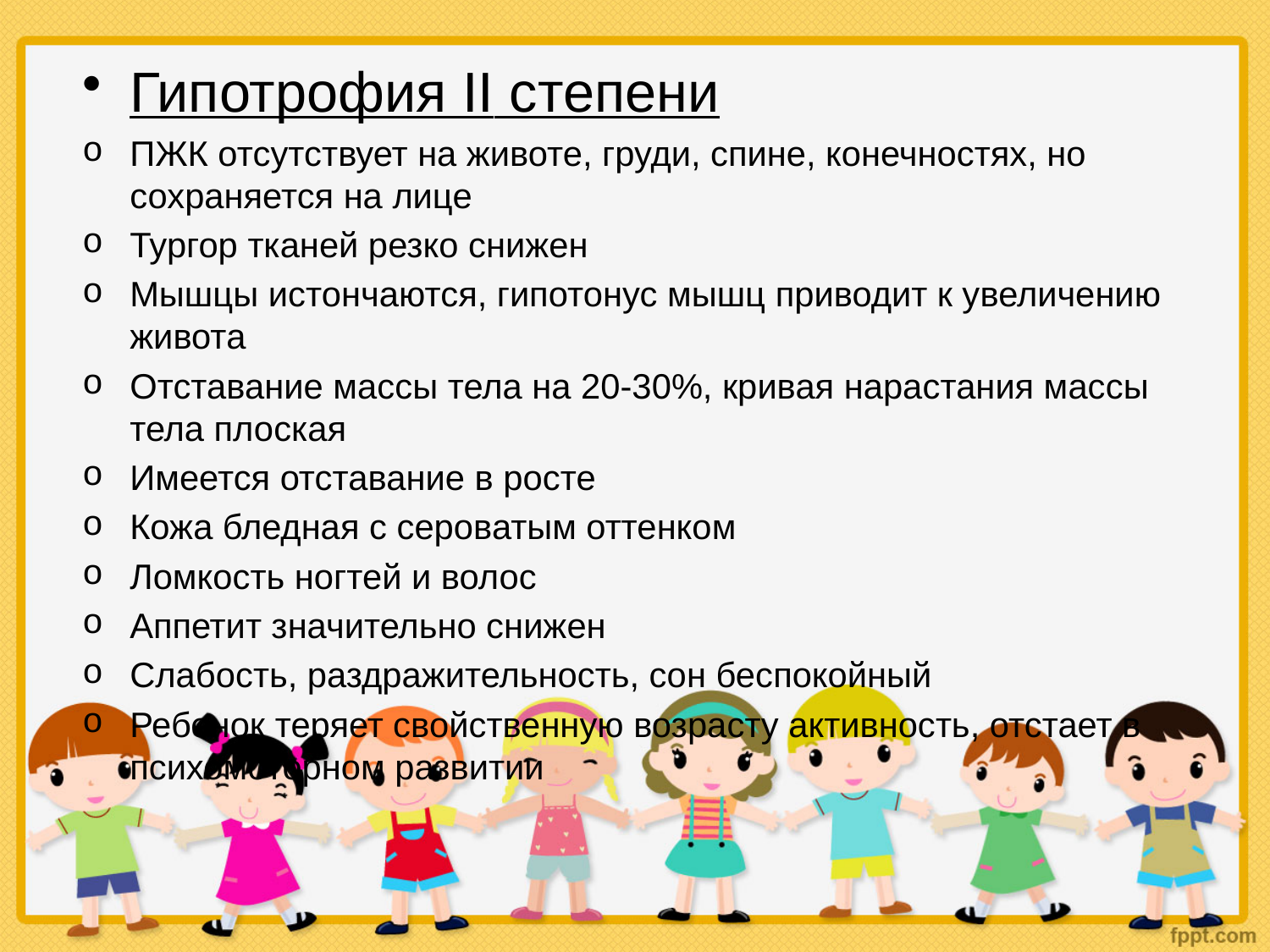

Гипотрофия II степени
ПЖК отсутствует на животе, груди, спине, конечностях, но сохраняется на лице
Тургор тканей резко снижен
Мышцы истончаются, гипотонус мышц приводит к увеличению живота
Отставание массы тела на 20-30%, кривая нарастания массы тела плоская
Имеется отставание в росте
Кожа бледная с сероватым оттенком
Ломкость ногтей и волос
Аппетит значительно снижен
Слабость, раздражительность, сон беспокойный
Ребенок теряет свойственную возрасту активность, отстает в психомоторном развитии